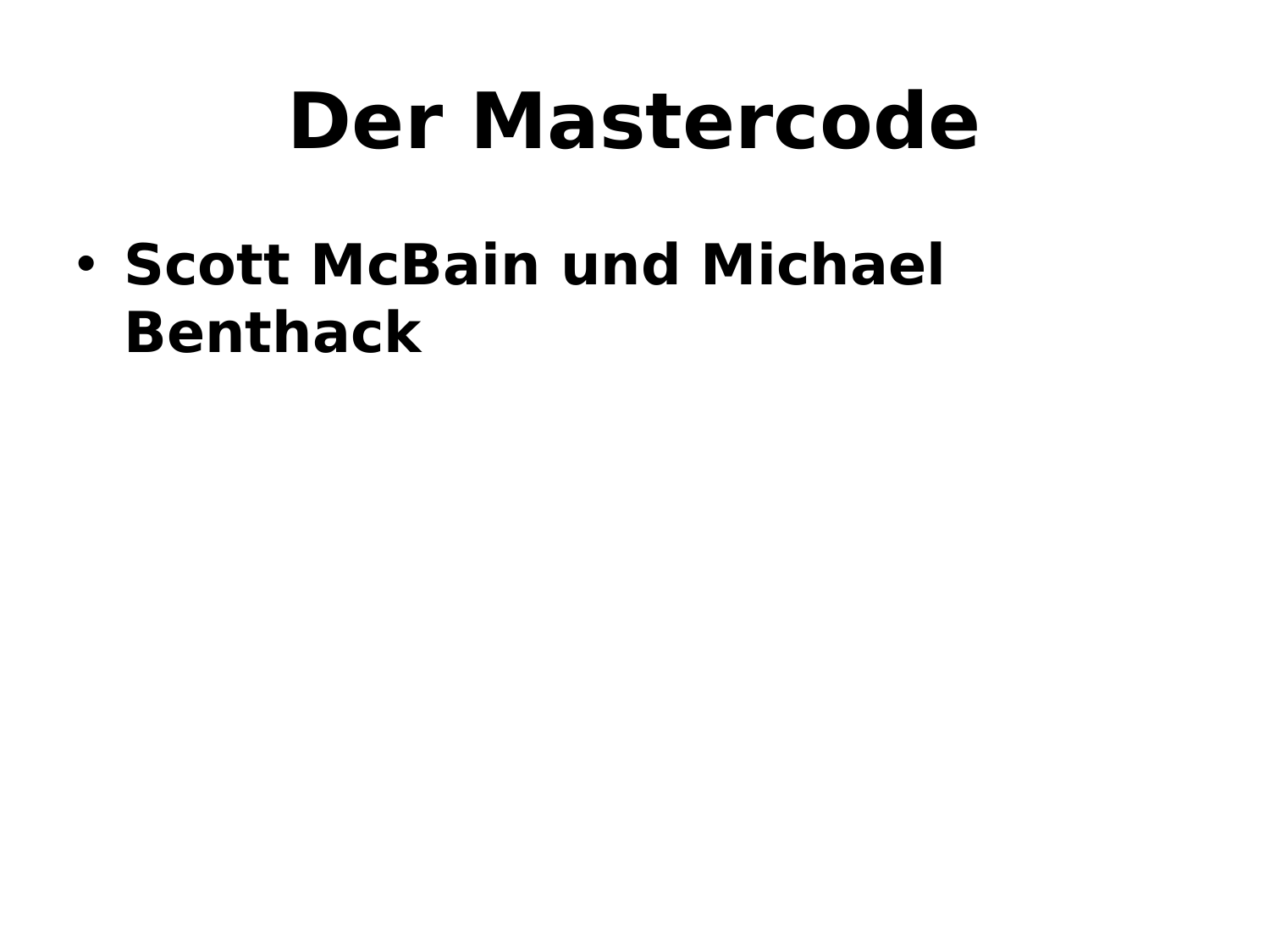

# Der Mastercode
Scott McBain und Michael Benthack